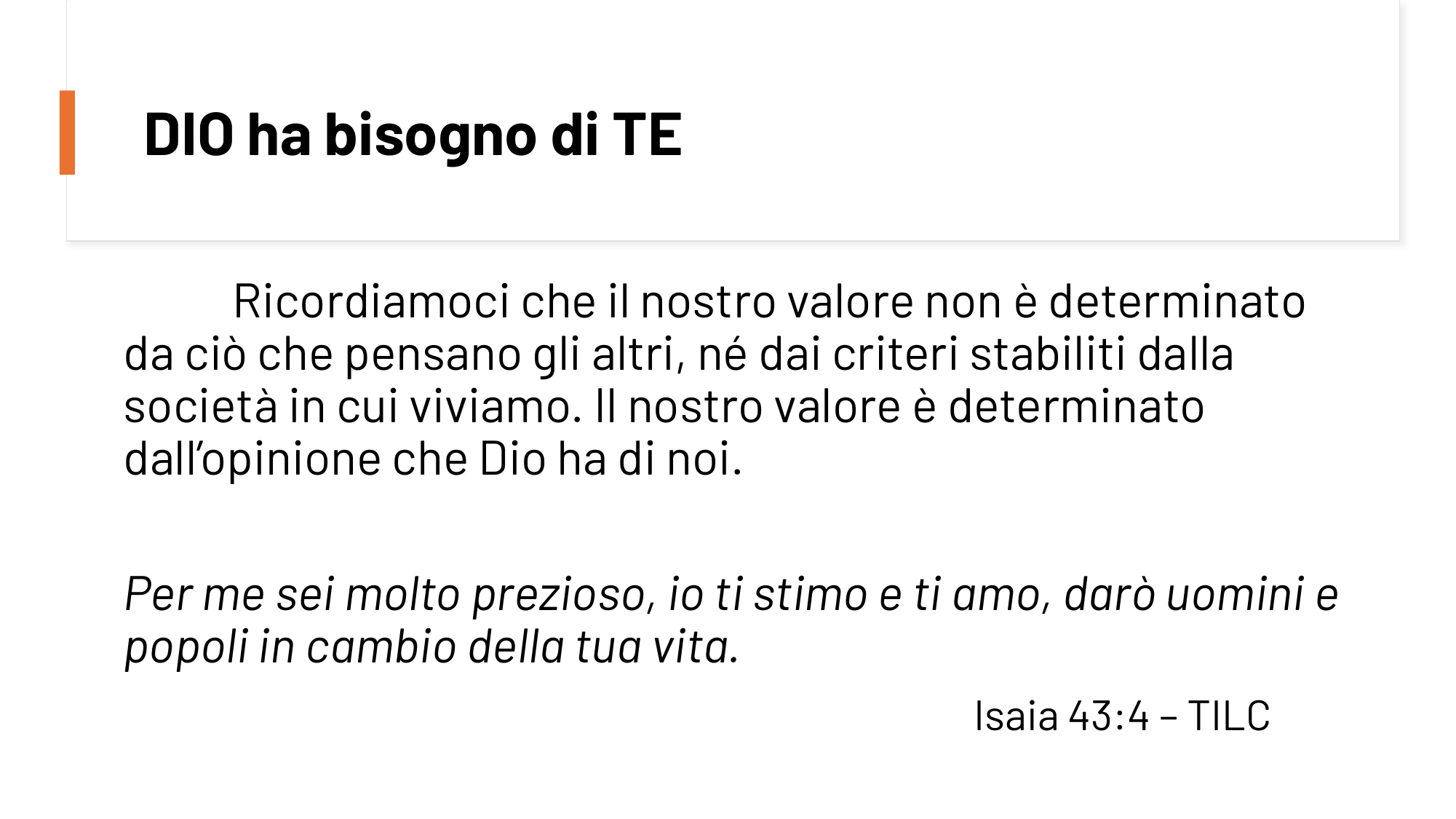

# DIO ha bisogno di TE

	Ricordiamoci che il nostro valore non è determinato da ciò che pensano gli altri, né dai criteri stabiliti dalla società in cui viviamo. Il nostro valore è determinato dall’opinione che Dio ha di noi.

Per me sei molto prezioso, io ti stimo e ti amo, darò uomini e popoli in cambio della tua vita.
							         Isaia 43:4 – TILC